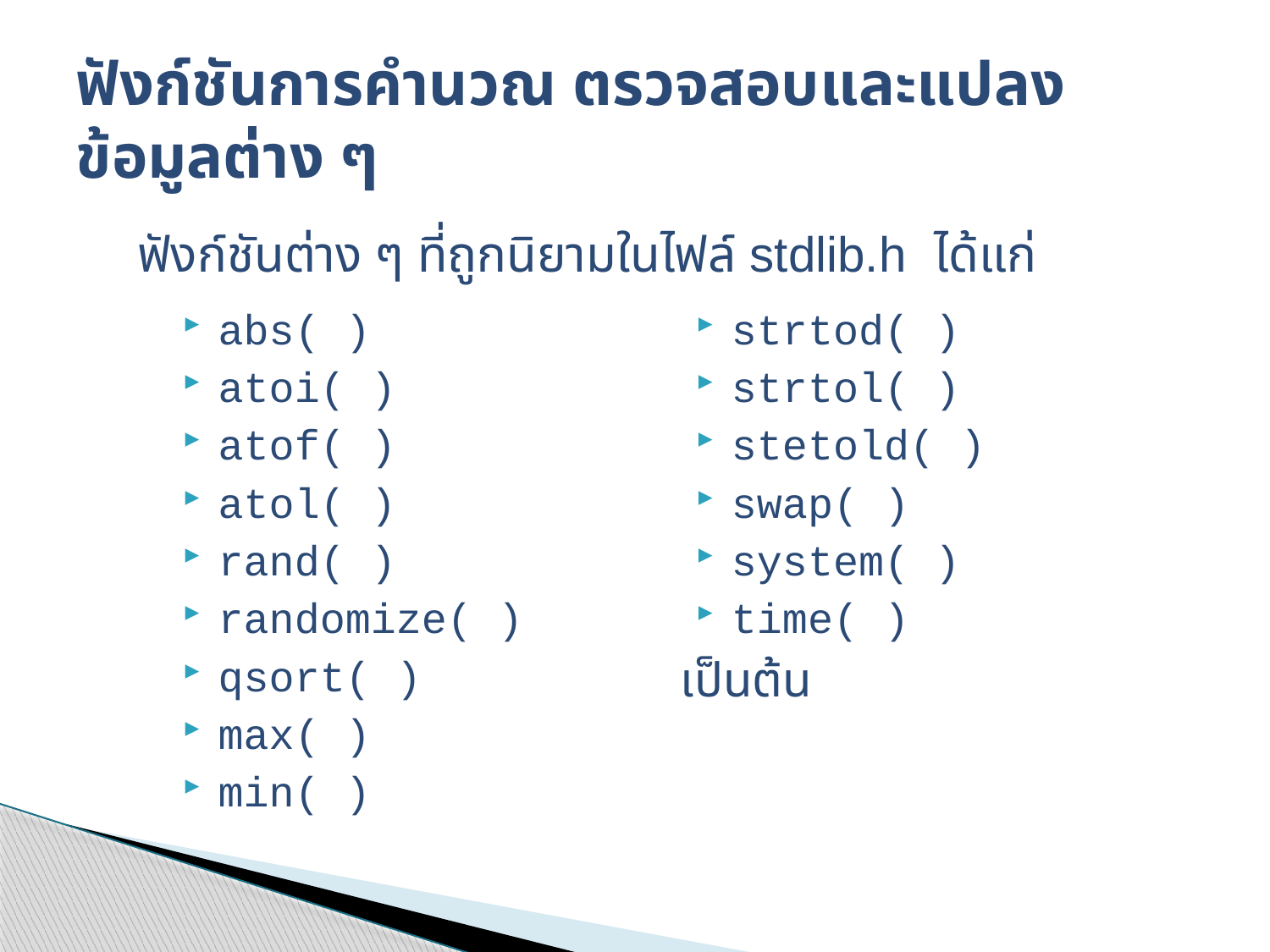

# ฟังก์ชันการคำนวณ ตรวจสอบและแปลงข้อมูลต่าง ๆ
ฟังก์ชันต่าง ๆ ที่ถูกนิยามในไฟล์ stdlib.h  ได้แก่
abs( )
atoi( )
atof( )
atol( )
rand( )
randomize( )
qsort( )
max( )
min( )
strtod( )
strtol( )
stetold( )
swap( )
system( )
time( )
เป็นต้น